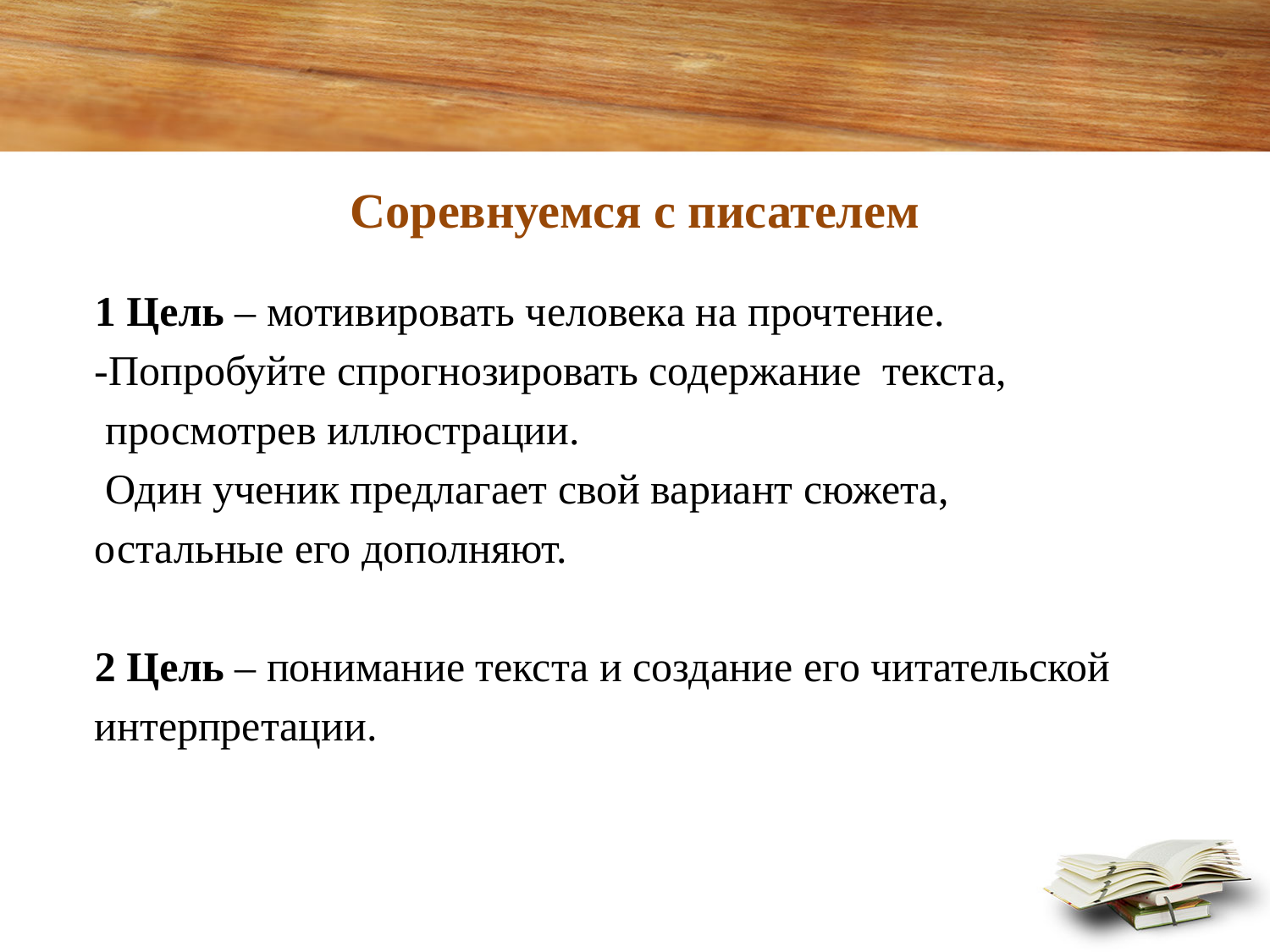

Соревнуемся с писателем
1 Цель – мотивировать человека на прочтение.
-Попробуйте спрогнозировать содержание  текста,
 просмотрев иллюстрации.
 Один ученик предлагает свой вариант сюжета,
остальные его дополняют.

2 Цель – понимание текста и создание его читательской
интерпретации.